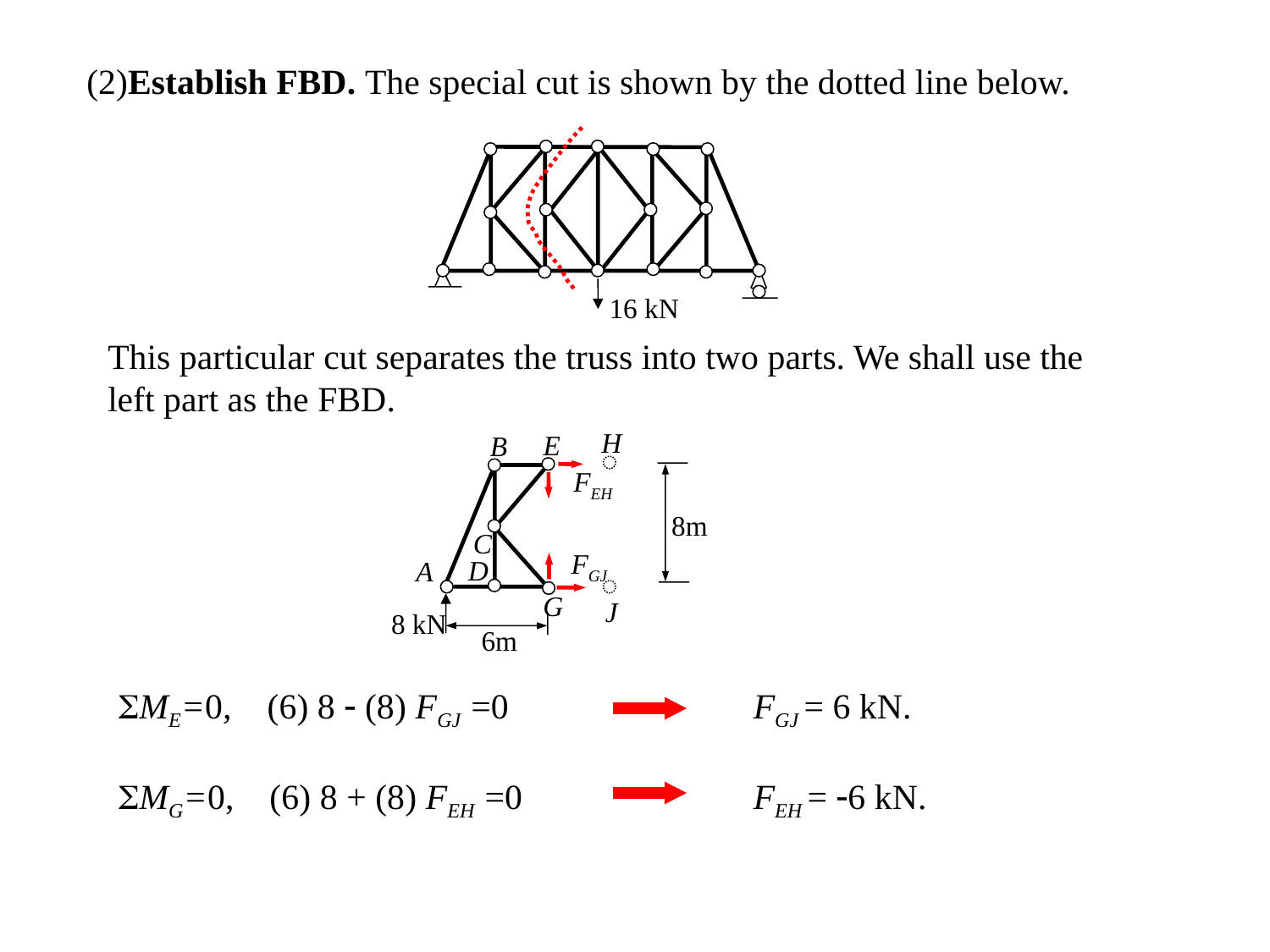

(2)Establish FBD. The special cut is shown by the dotted line below.

16 kN

This particular cut separates the truss into two parts. We shall use the left part as the FBD.
H
E
B

FEH

8m
C

FGJ
D
A

G

J

8 kN

6m

ΣME=0,    (6) 8 − (8) FGJ  =0		FGJ = 6 kN.

ΣMG=0,    (6) 8 + (8) FEH  =0		FEH = −6 kN.